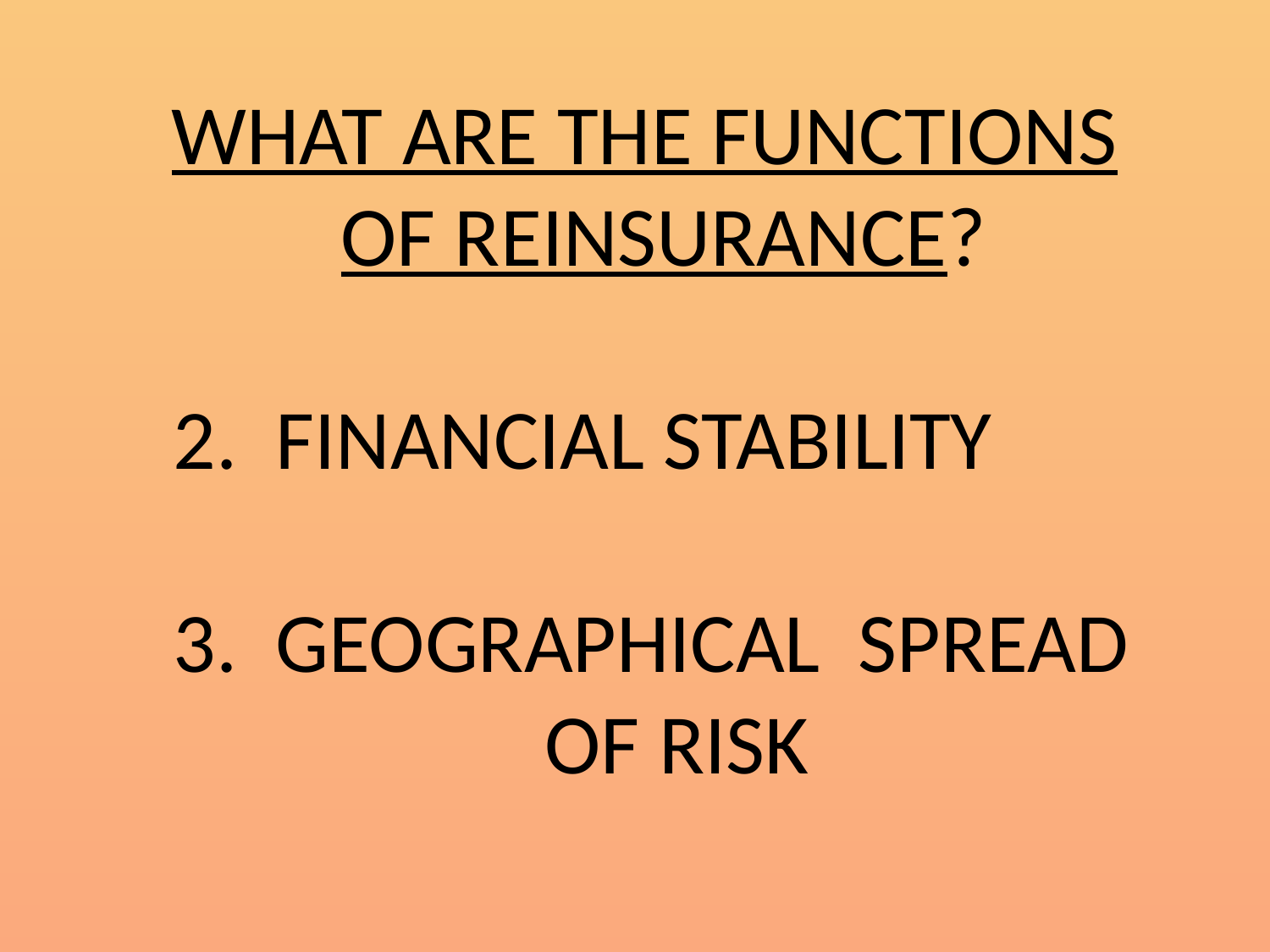

WHAT ARE THE FUNCTIONS
   OF REINSURANCE?

    2.  FINANCIAL STABILITY

    3.  GEOGRAPHICAL  SPREAD                        OF RISK